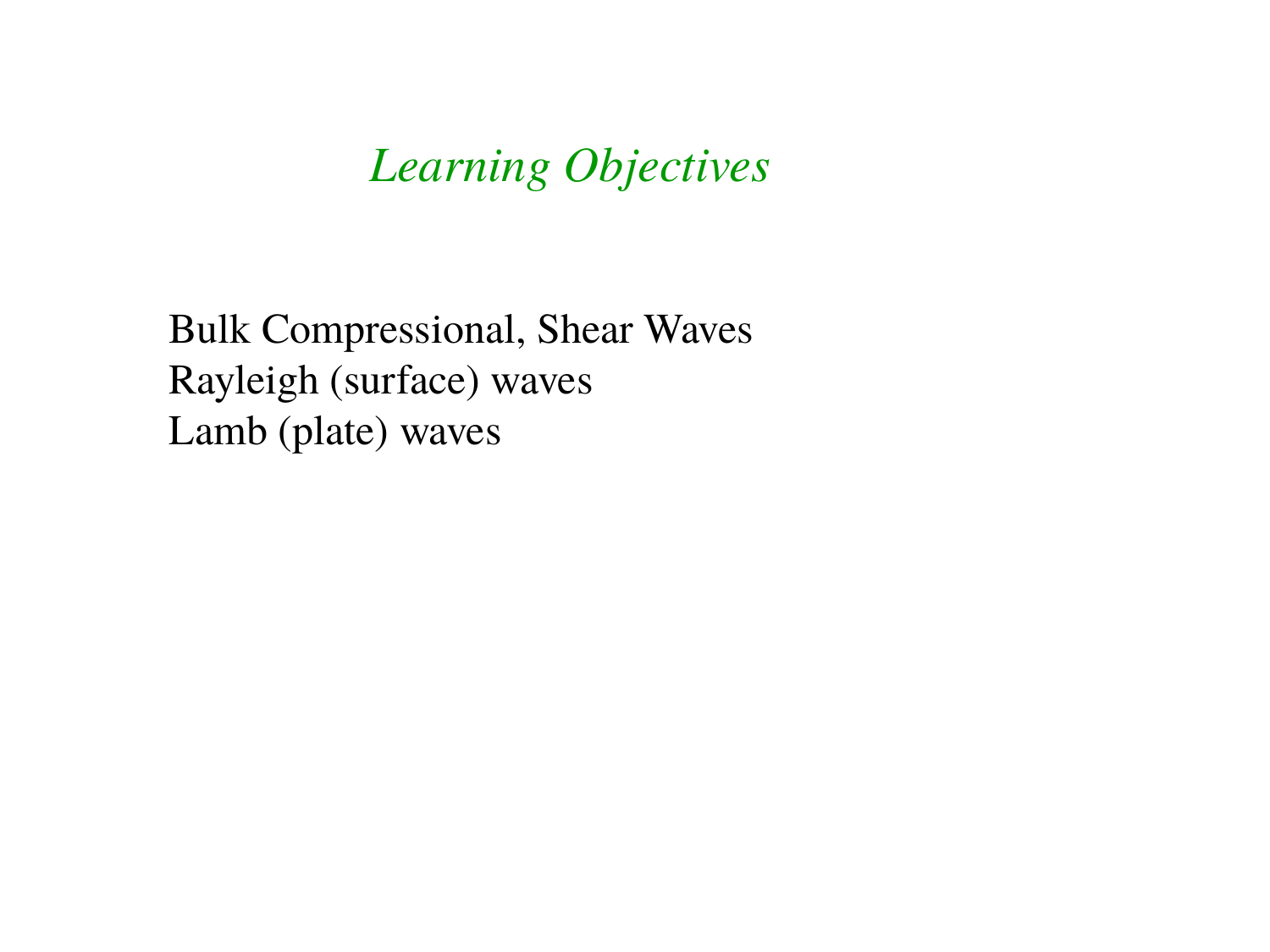

Learning Objectives

Bulk Compressional, Shear Waves
Rayleigh (surface) waves
Lamb (plate) waves